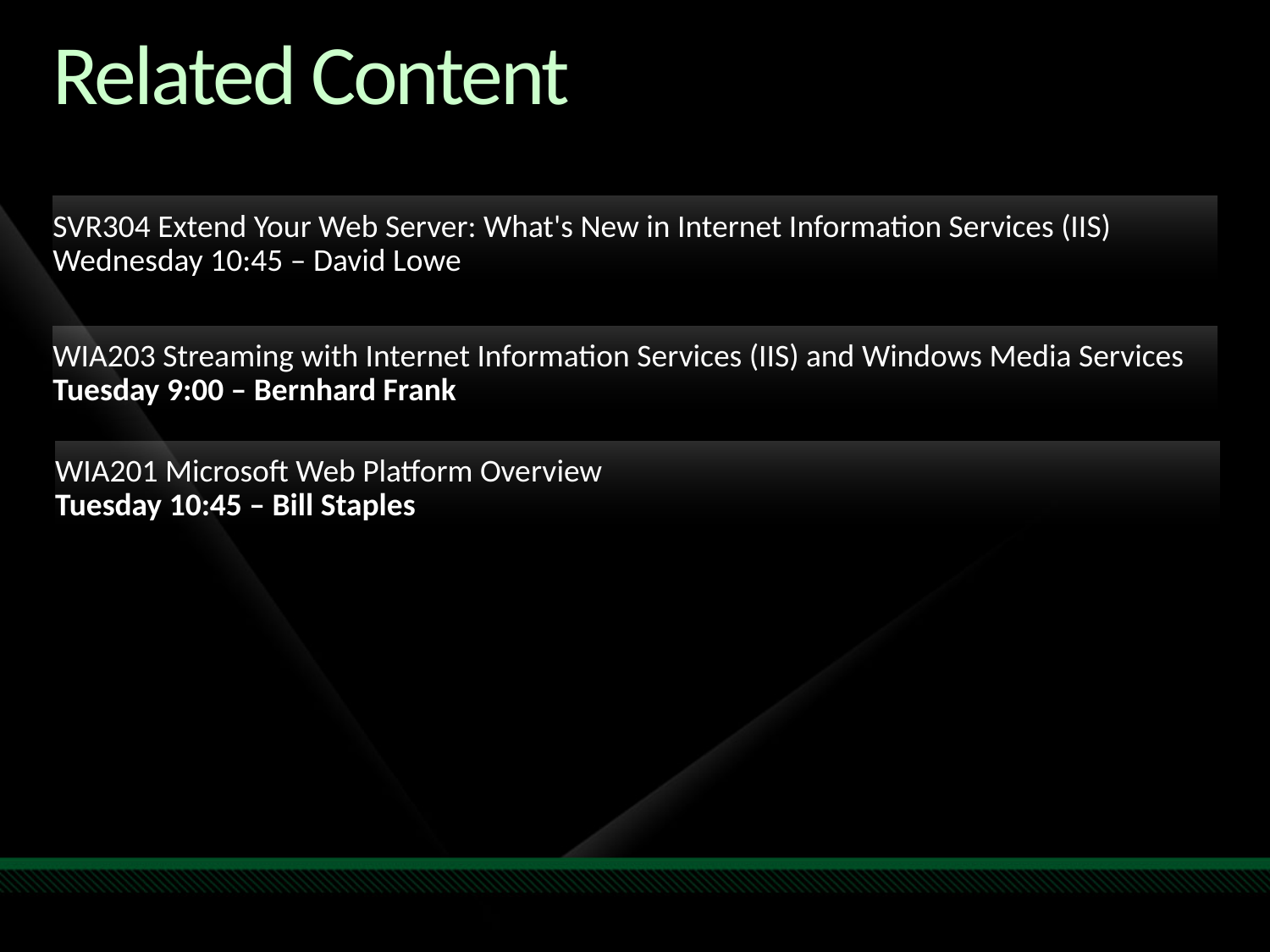

Required Slide
Speakers,
please list the Breakout Sessions,
TLC Interactive Theaters and Labs
that are related to your session.
# Related Content
SVR304 Extend Your Web Server: What's New in Internet Information Services (IIS)
Wednesday 10:45 – David Lowe
WIA203 Streaming with Internet Information Services (IIS) and Windows Media Services
Tuesday 9:00 – Bernhard Frank
WIA201 Microsoft Web Platform Overview
Tuesday 10:45 – Bill Staples